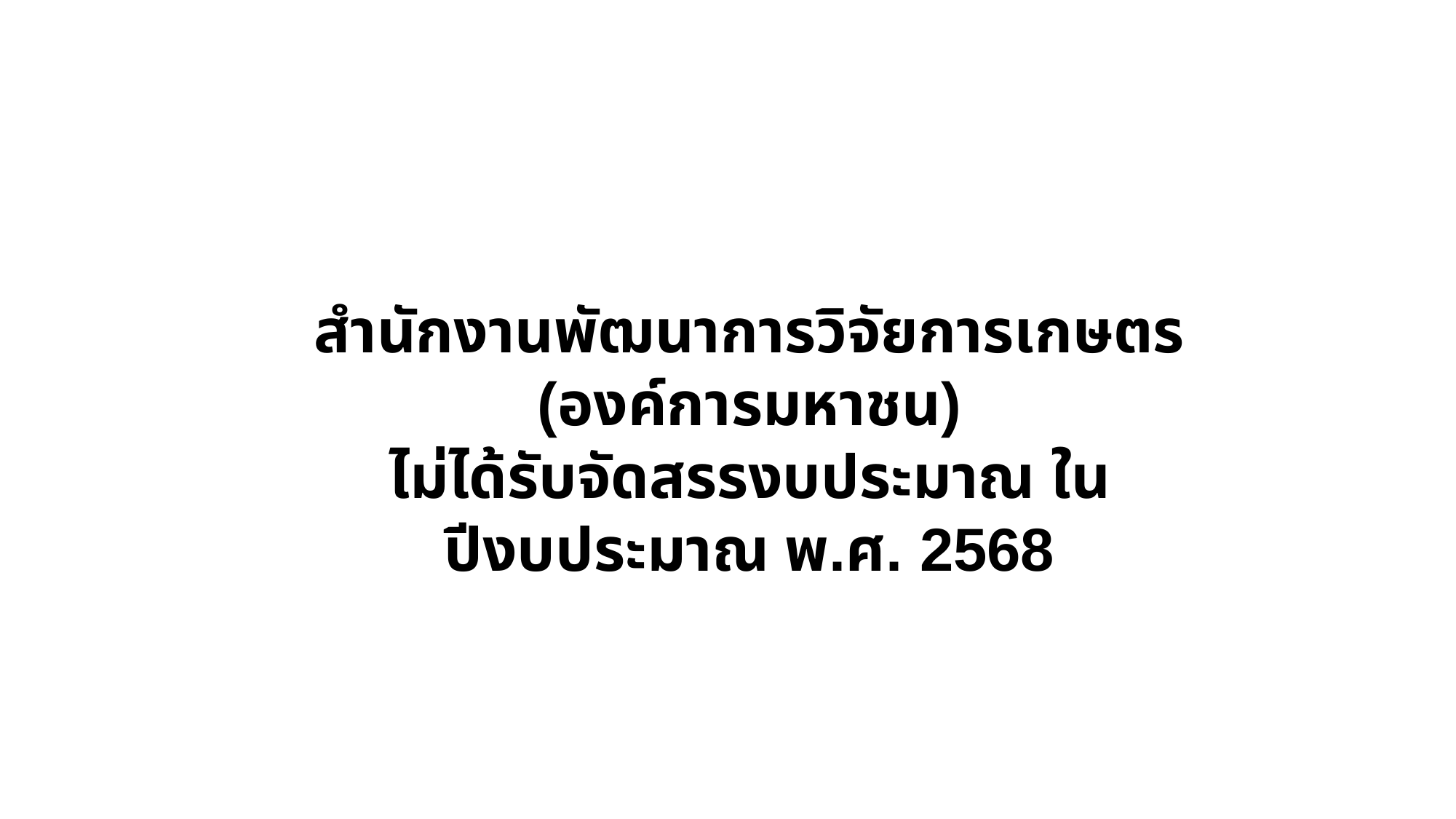

สำนักงานพัฒนาการวิจัยการเกษตร (องค์การมหาชน)
ไม่ได้รับจัดสรรงบประมาณ ในปีงบประมาณ พ.ศ. 2568